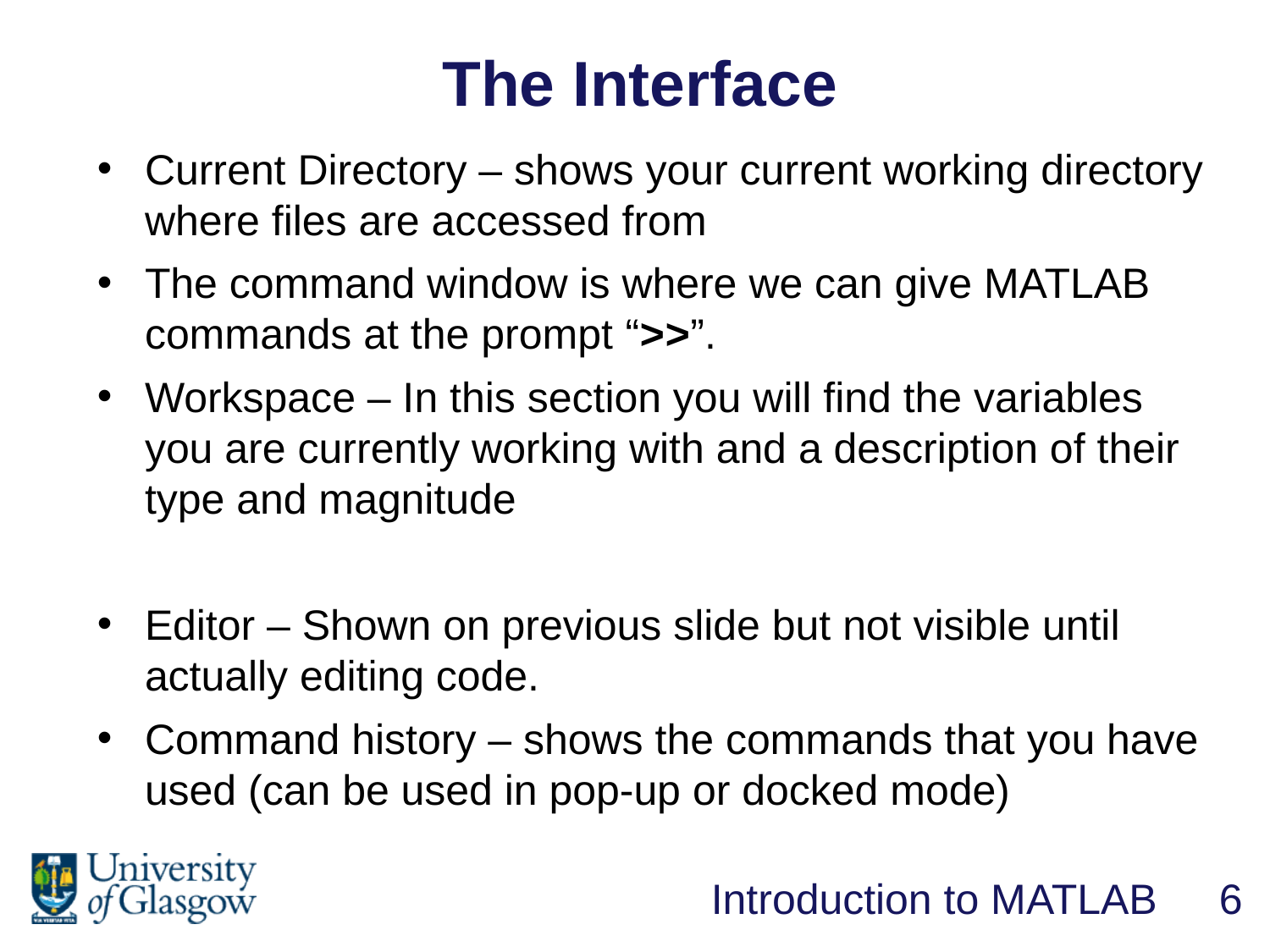

The Interface
Current Directory – shows your current working directory where files are accessed from
The command window is where we can give MATLAB commands at the prompt “>>”.
Workspace – In this section you will find the variables you are currently working with and a description of their type and magnitude

Editor – Shown on previous slide but not visible until actually editing code.
Command history – shows the commands that you have used (can be used in pop-up or docked mode)